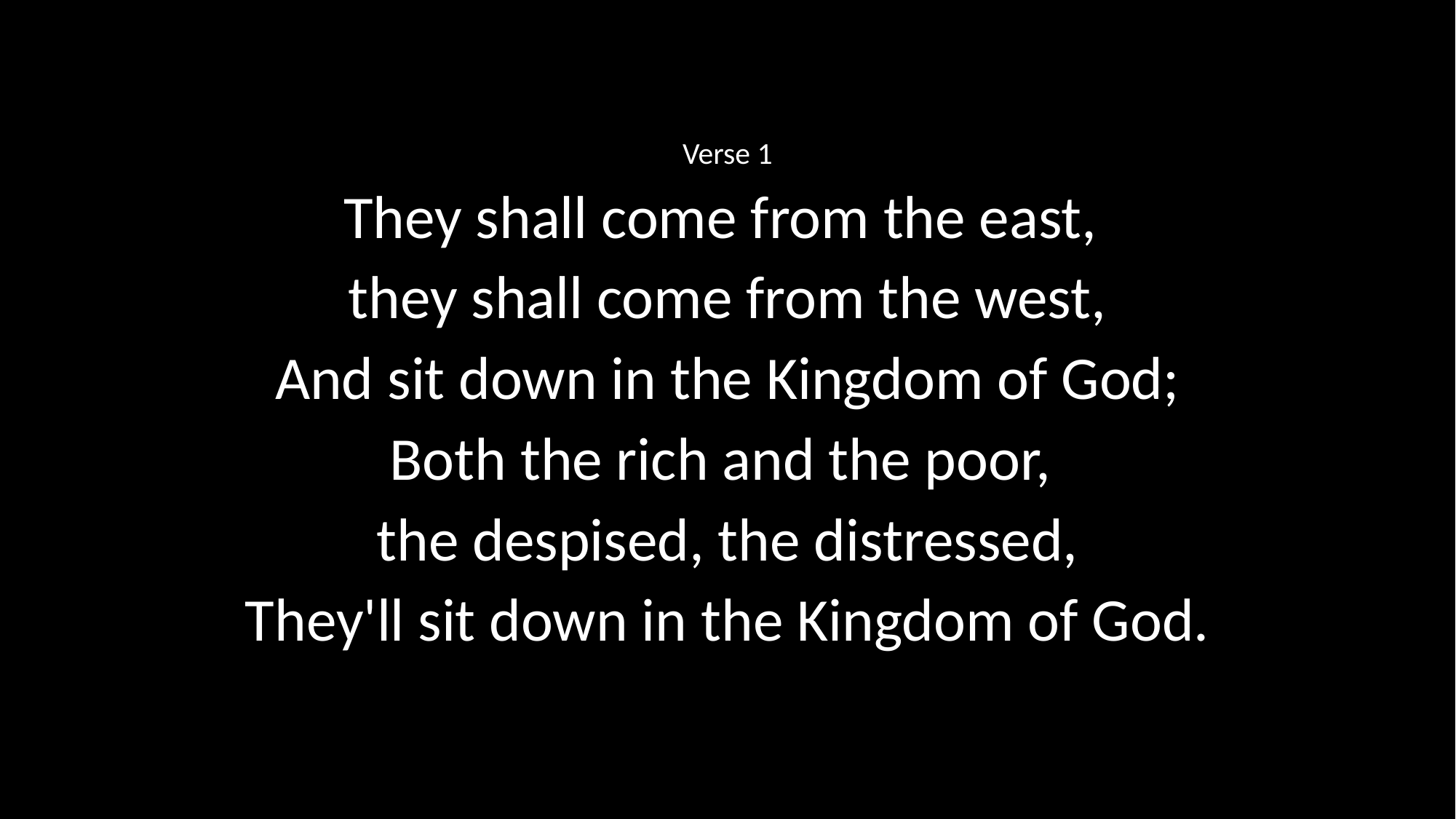

Verse 1
They shall come from the east,
they shall come from the west,
And sit down in the Kingdom of God;
Both the rich and the poor,
the despised, the distressed,
They'll sit down in the Kingdom of God.